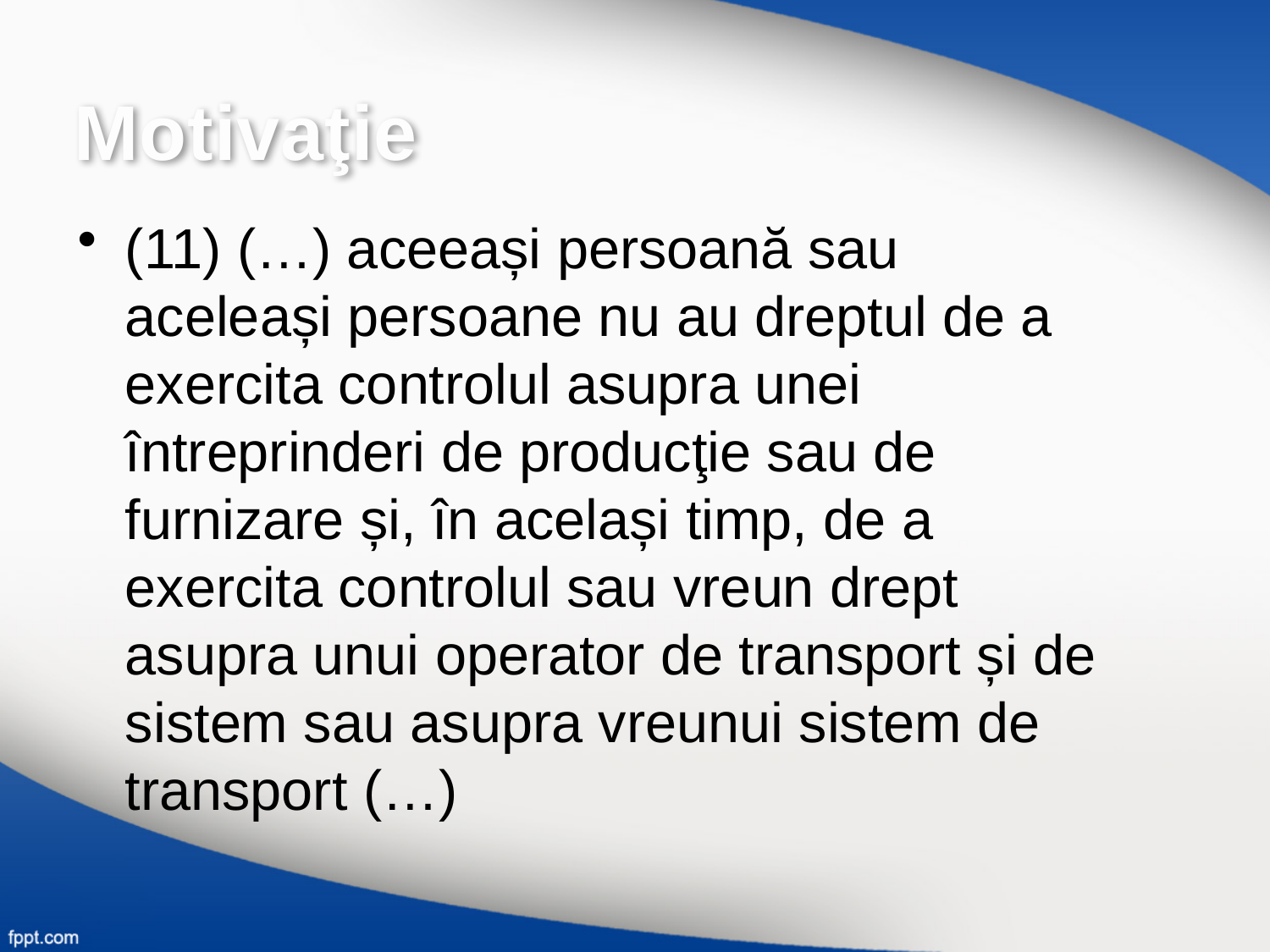

Motivaţie
(11) (…) aceeași persoană sau aceleași persoane nu au dreptul de a exercita controlul asupra unei întreprinderi de producţie sau de furnizare și, în același timp, de a exercita controlul sau vreun drept asupra unui operator de transport și de sistem sau asupra vreunui sistem de transport (…)